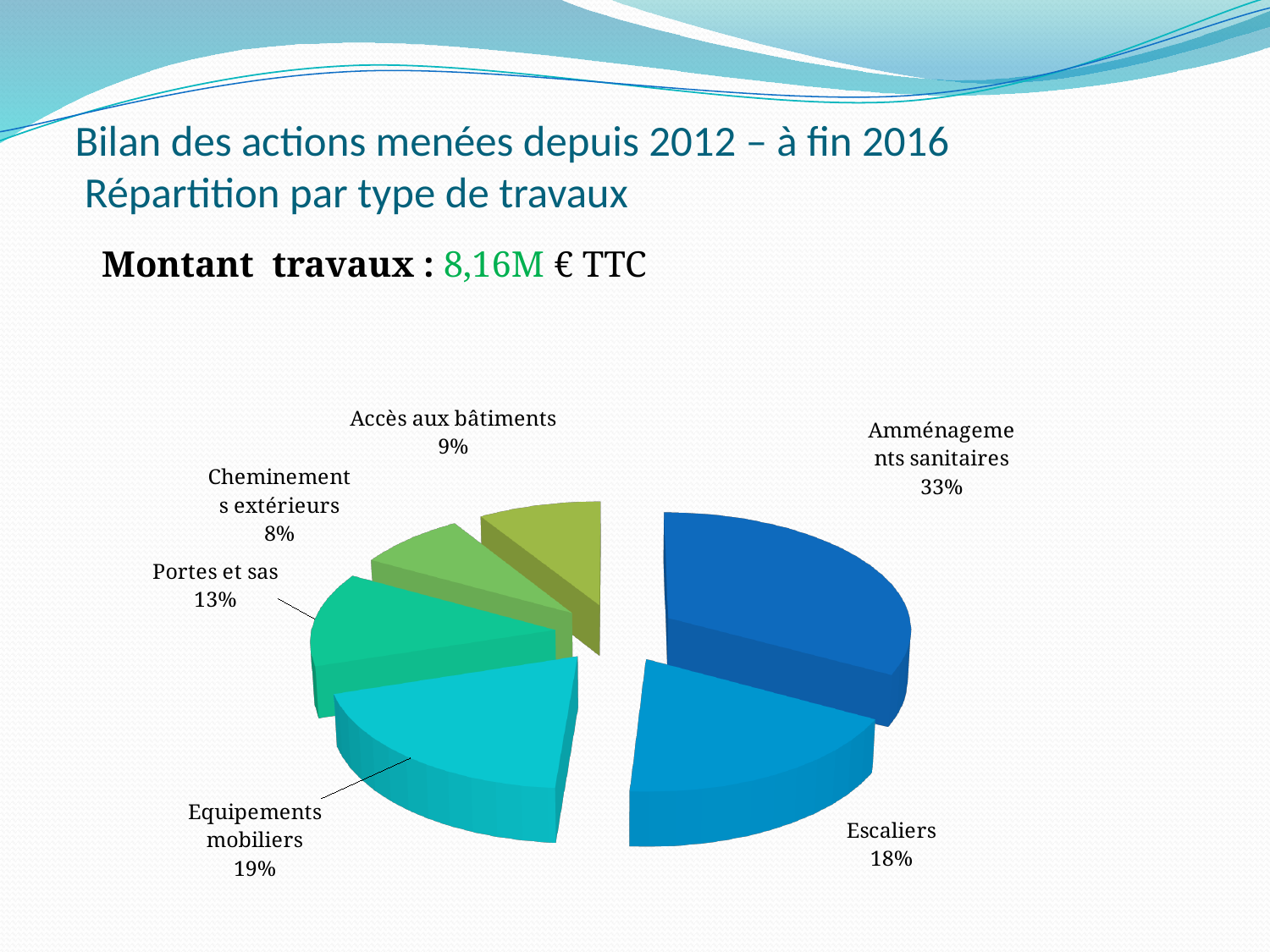

# Bilan des actions menées depuis 2012 – à fin 2016 Répartition par type de travaux

Montant  travaux : 8,16M € TTC

[unsupported chart]